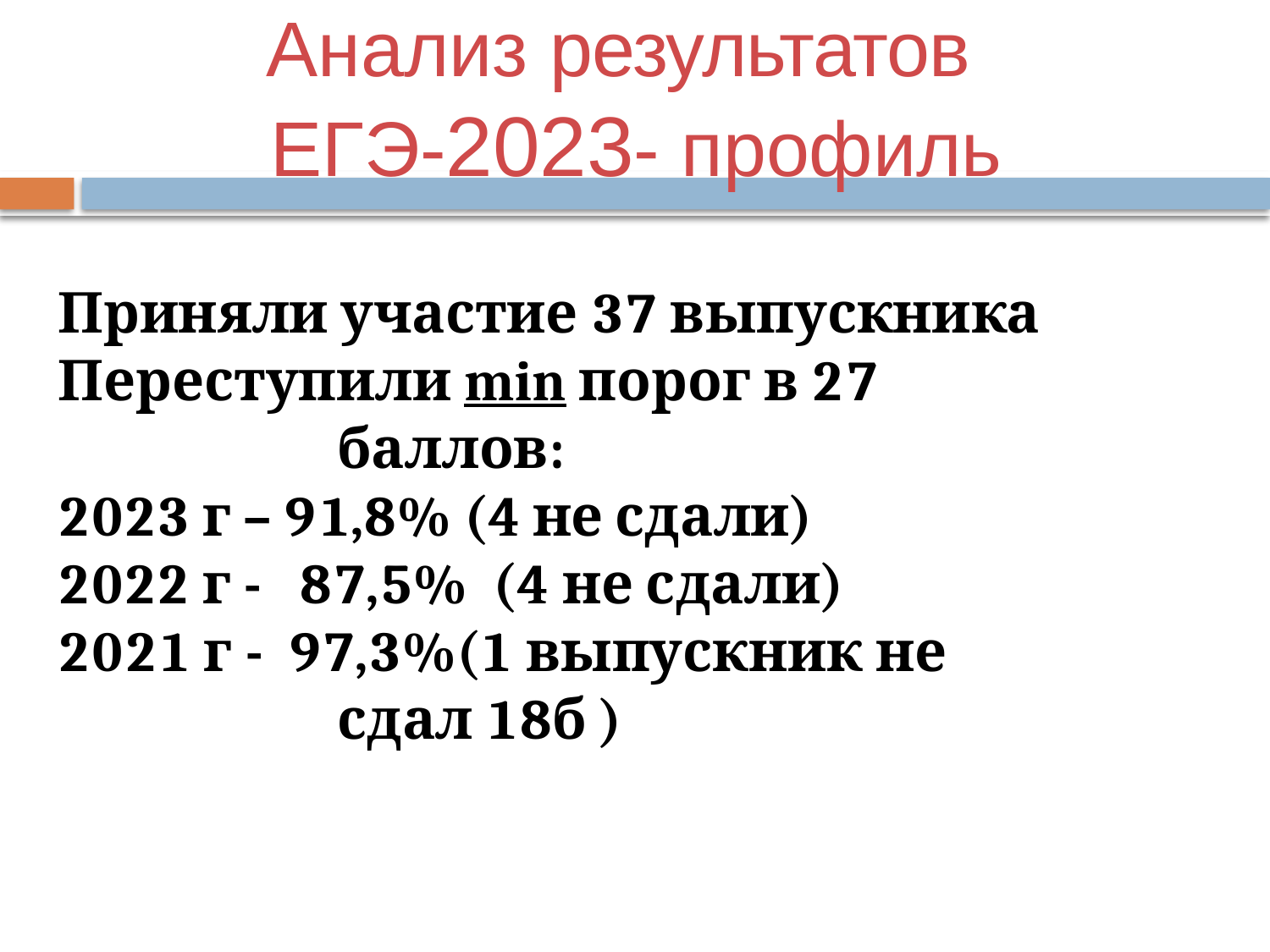

# Анализ результатов ЕГЭ-2023- профиль
Приняли участие	37 выпускника
Переступили min порог в 27 баллов:
2023 г – 91,8% (4 не сдали)
2022 г -   87,5%  (4 не сдали)
2021 г -  97,3%(1 выпускник не сдал 18б )